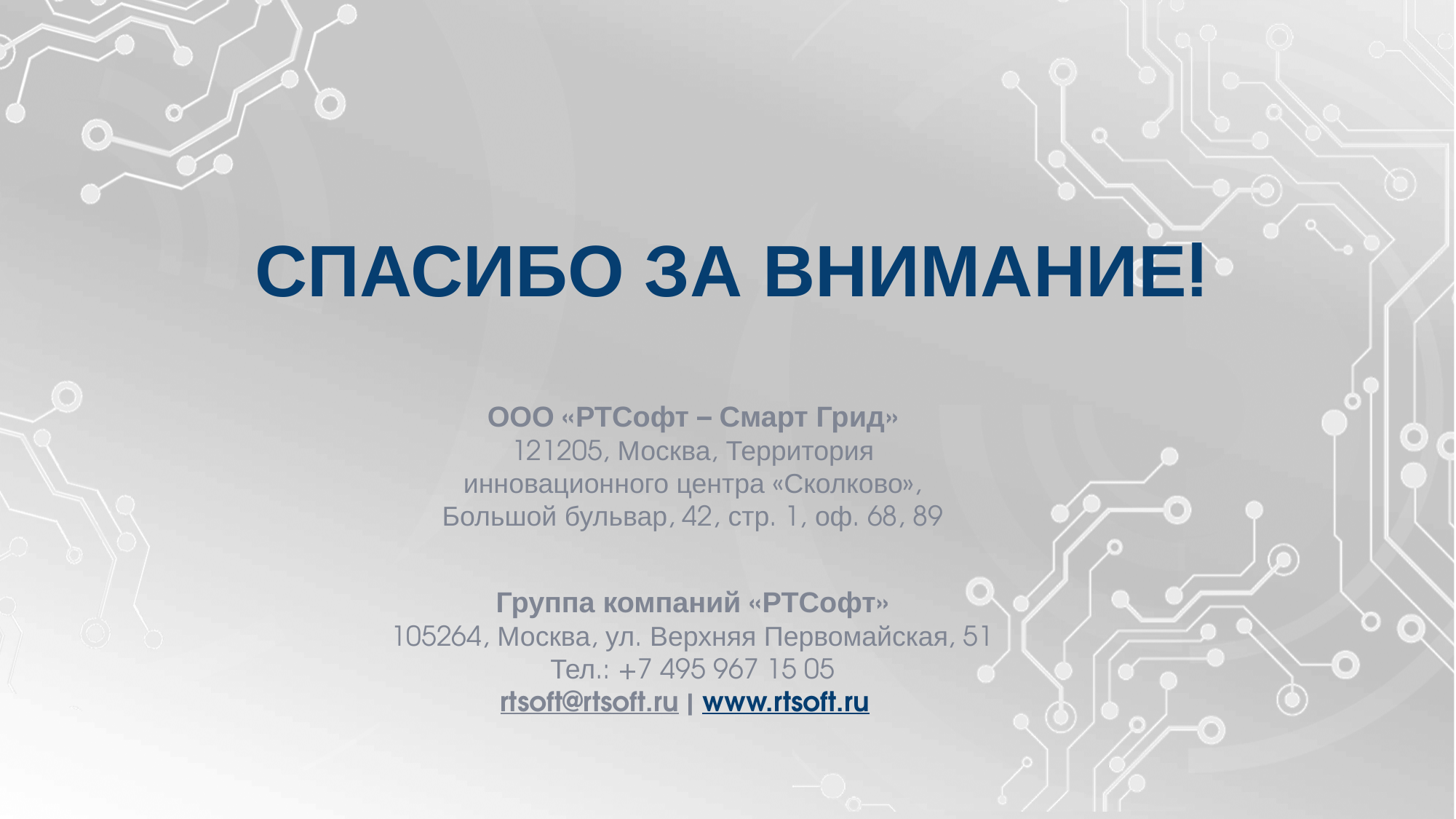

# Спасибо за внимание!
ООО «РТСофт – Смарт Грид»
121205, Москва, Территория
инновационного центра «Сколково»,
Большой бульвар, 42, стр. 1, оф. 68, 89
Группа компаний «РТСофт»
105264, Москва, ул. Верхняя Первомайская, 51
Тел.: +7 495 967 15 05
rtsoft@rtsoft.ru | www.rtsoft.ru